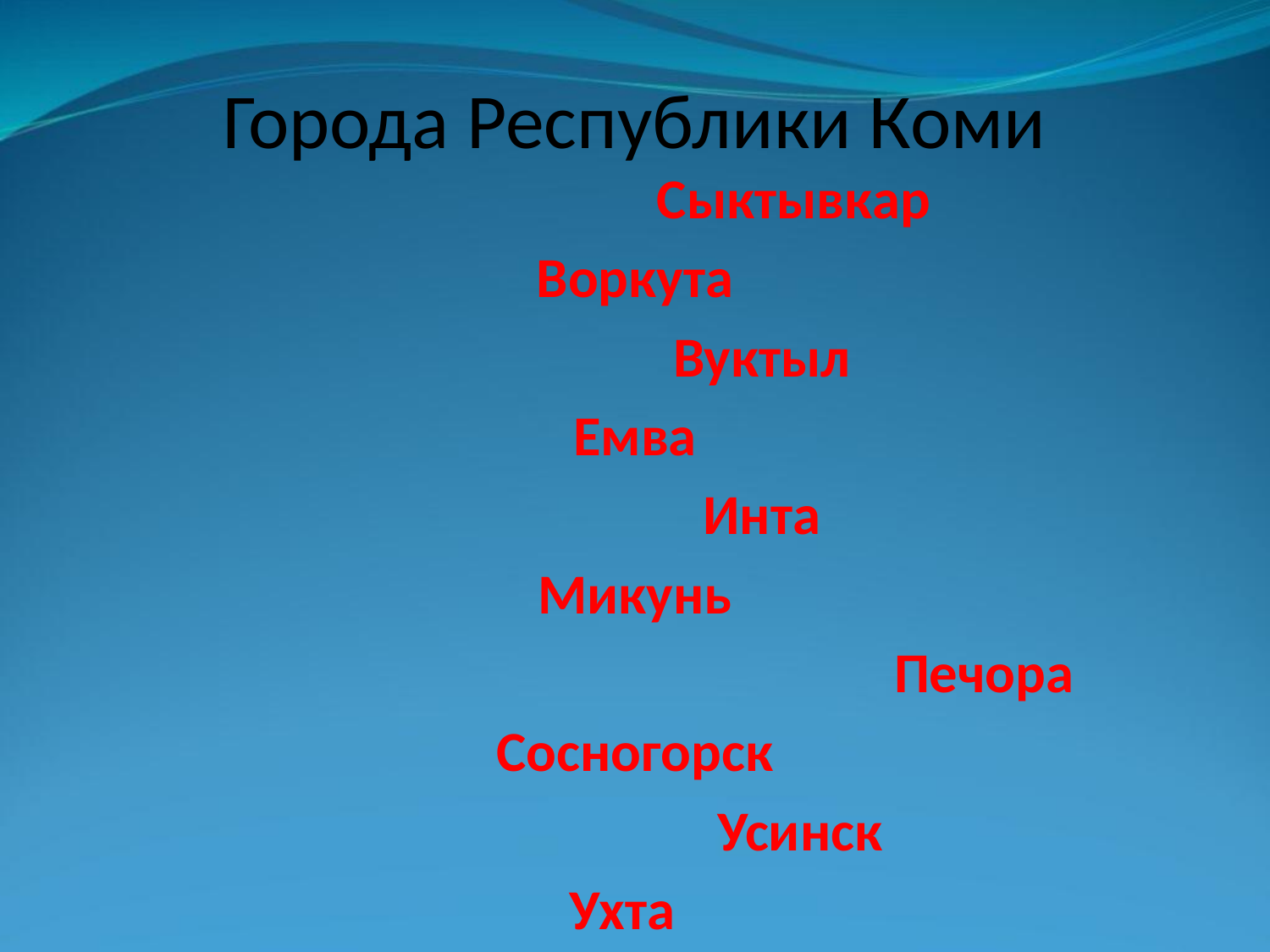

# Города Республики Коми
Сыктывкар
Воркута
                    Вуктыл
Емва
                    Инта
Микунь
                                                       Печора
Сосногорск
                          Усинск
Ухта